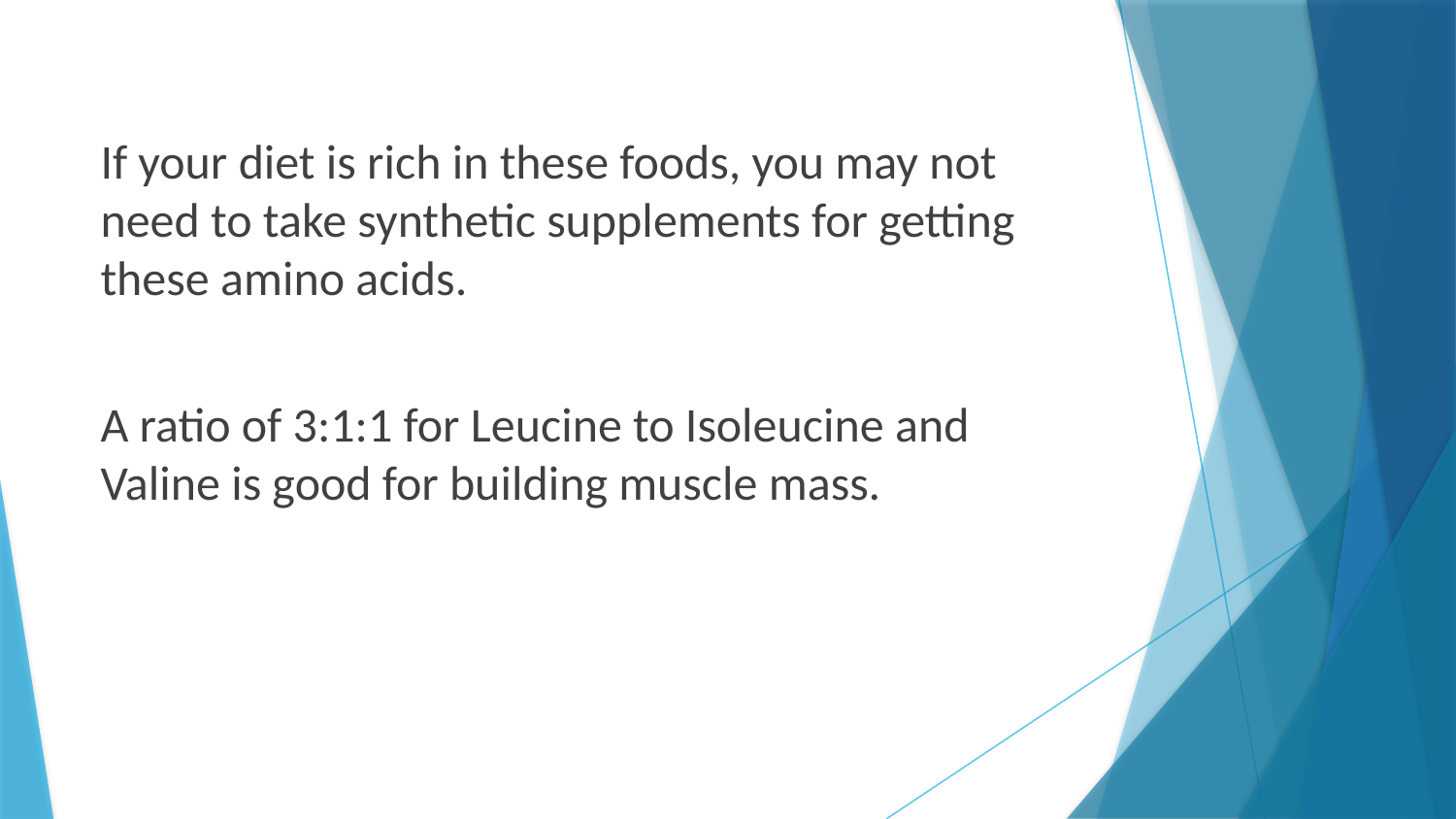

If your diet is rich in these foods, you may not need to take synthetic supplements for getting these amino acids.

A ratio of 3:1:1 for Leucine to Isoleucine and Valine is good for building muscle mass.